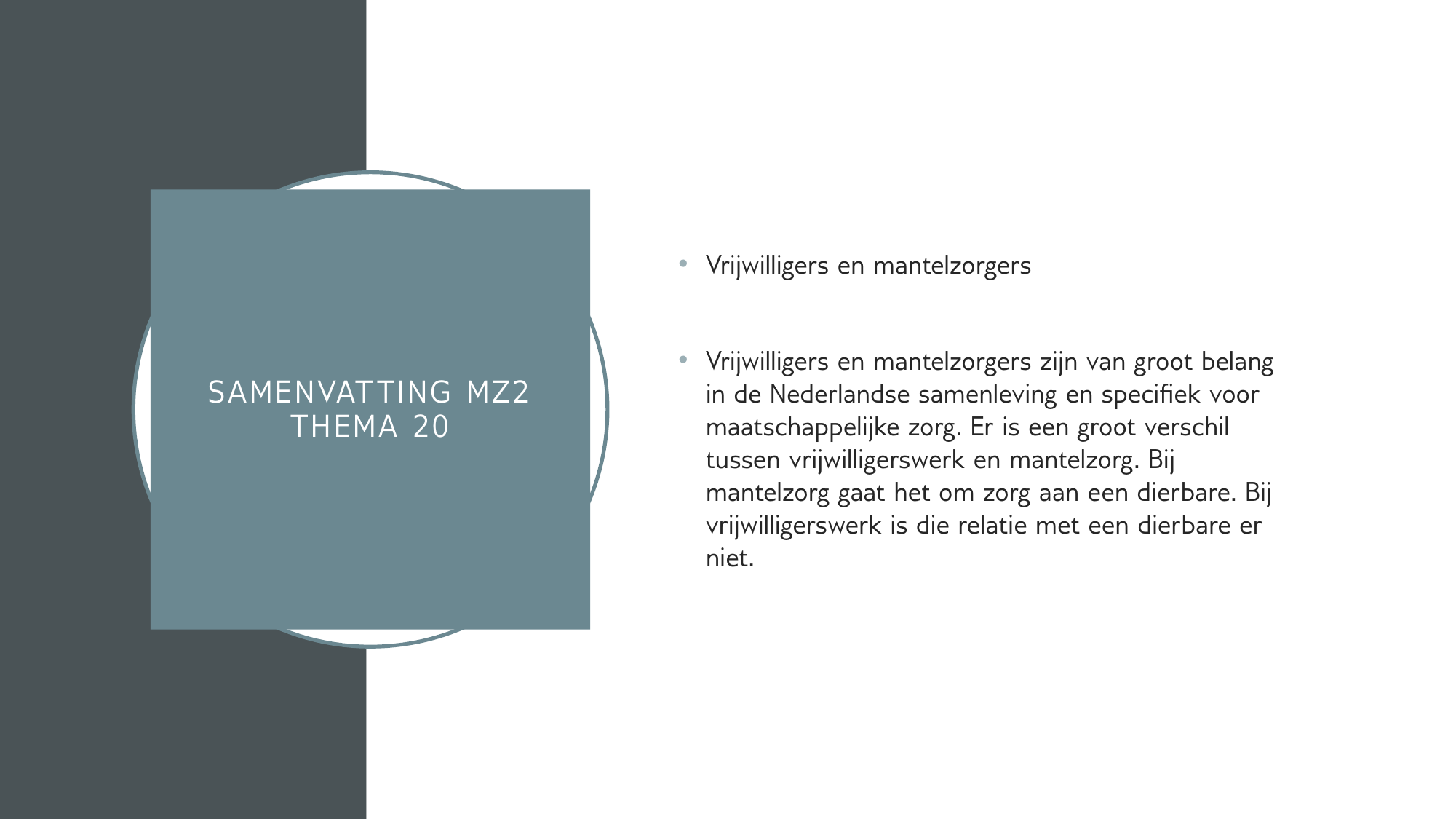

Vrijwilligers en mantelzorgers

Vrijwilligers en mantelzorgers zijn van groot belang in de Nederlandse samenleving en specifiek voor maatschappelijke zorg. Er is een groot verschil tussen vrijwilligerswerk en mantelzorg. Bij mantelzorg gaat het om zorg aan een dierbare. Bij vrijwilligerswerk is die relatie met een dierbare er niet.

# Samenvatting mz2 thema 20